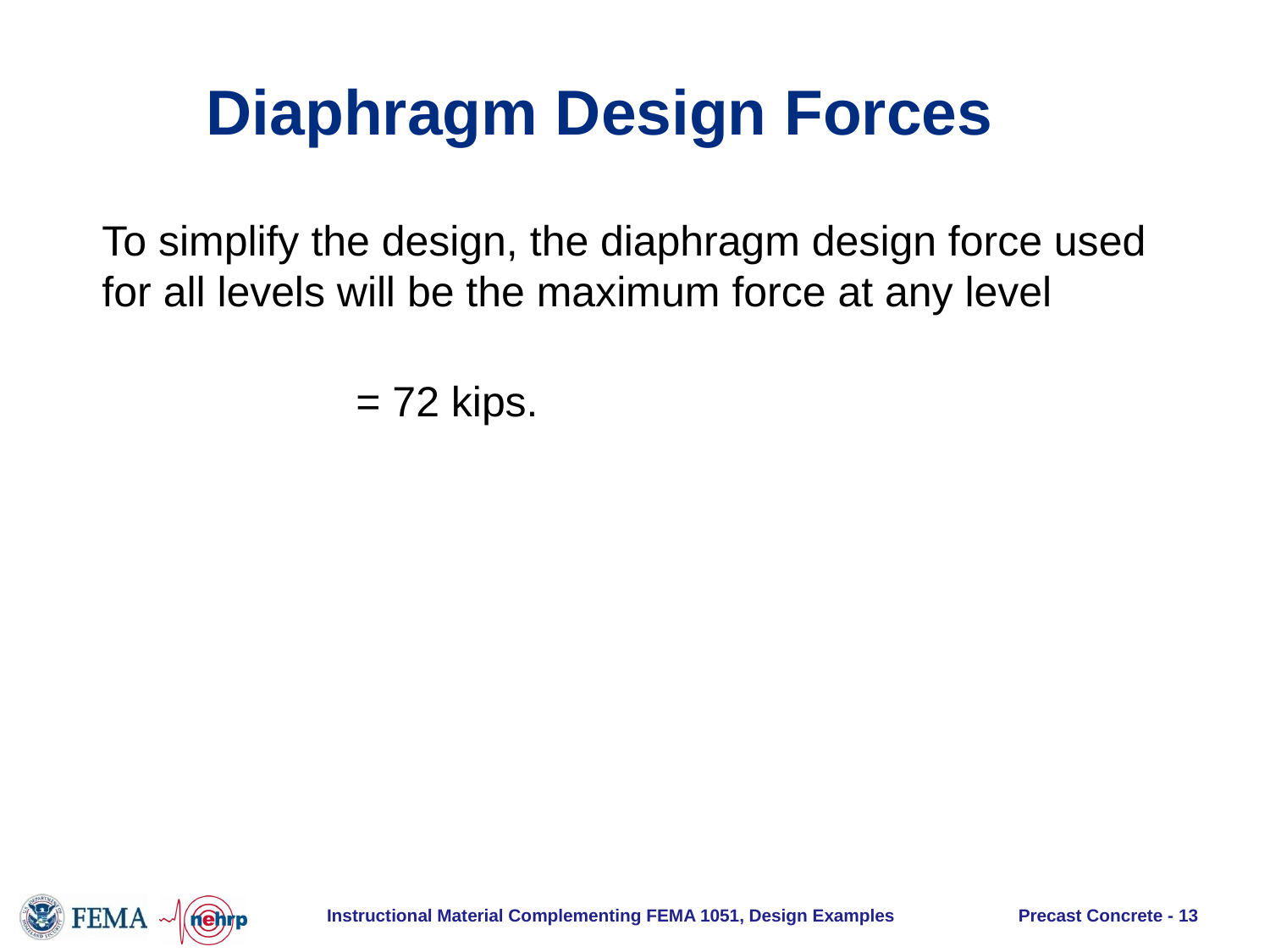

# Diaphragm Design Forces
To simplify the design, the diaphragm design force used for all levels will be the maximum force at any level
		= 72 kips.